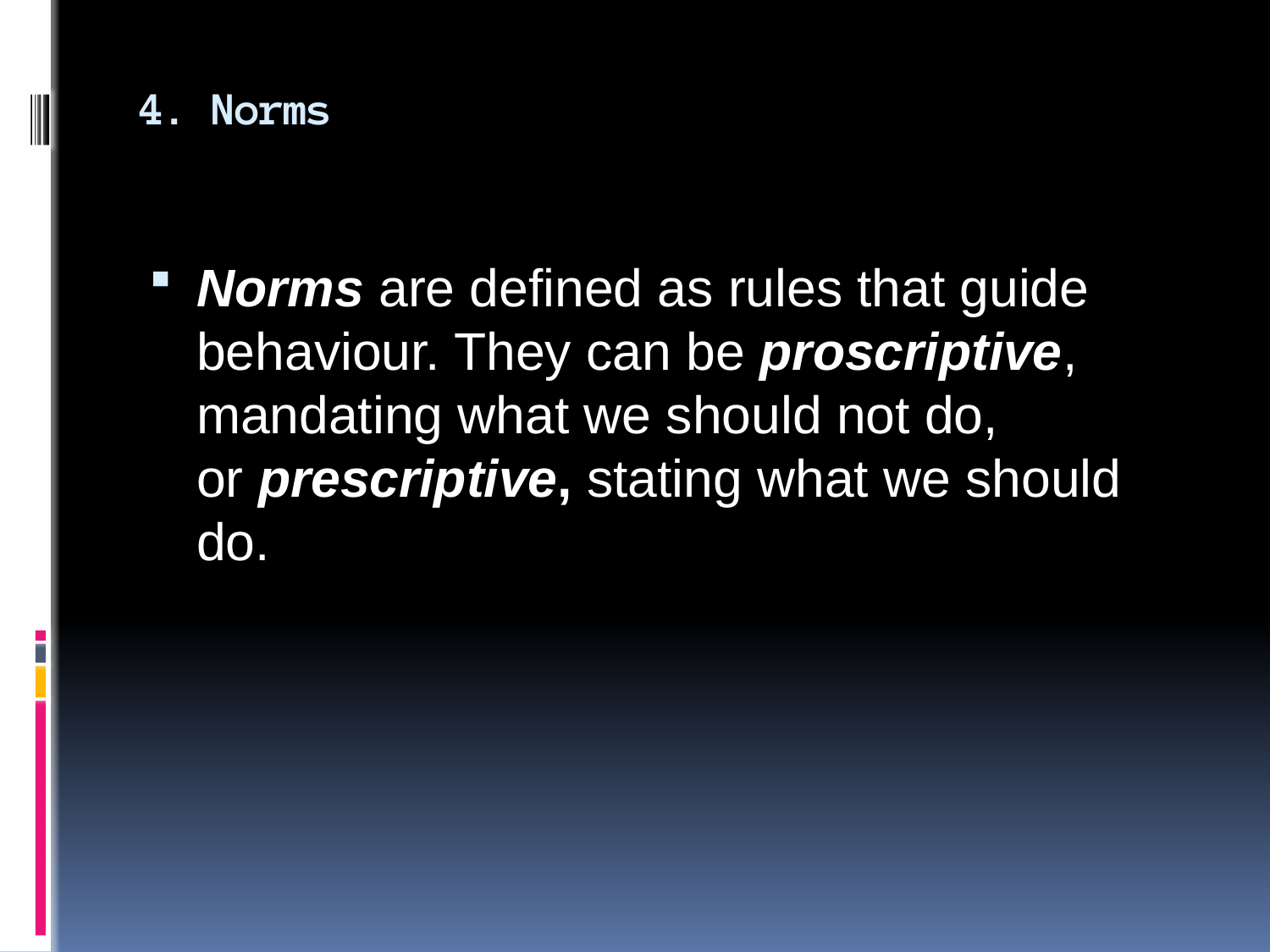

# 4. Norms
Norms are defined as rules that guide behaviour. They can be proscriptive, mandating what we should not do, or prescriptive, stating what we should do.